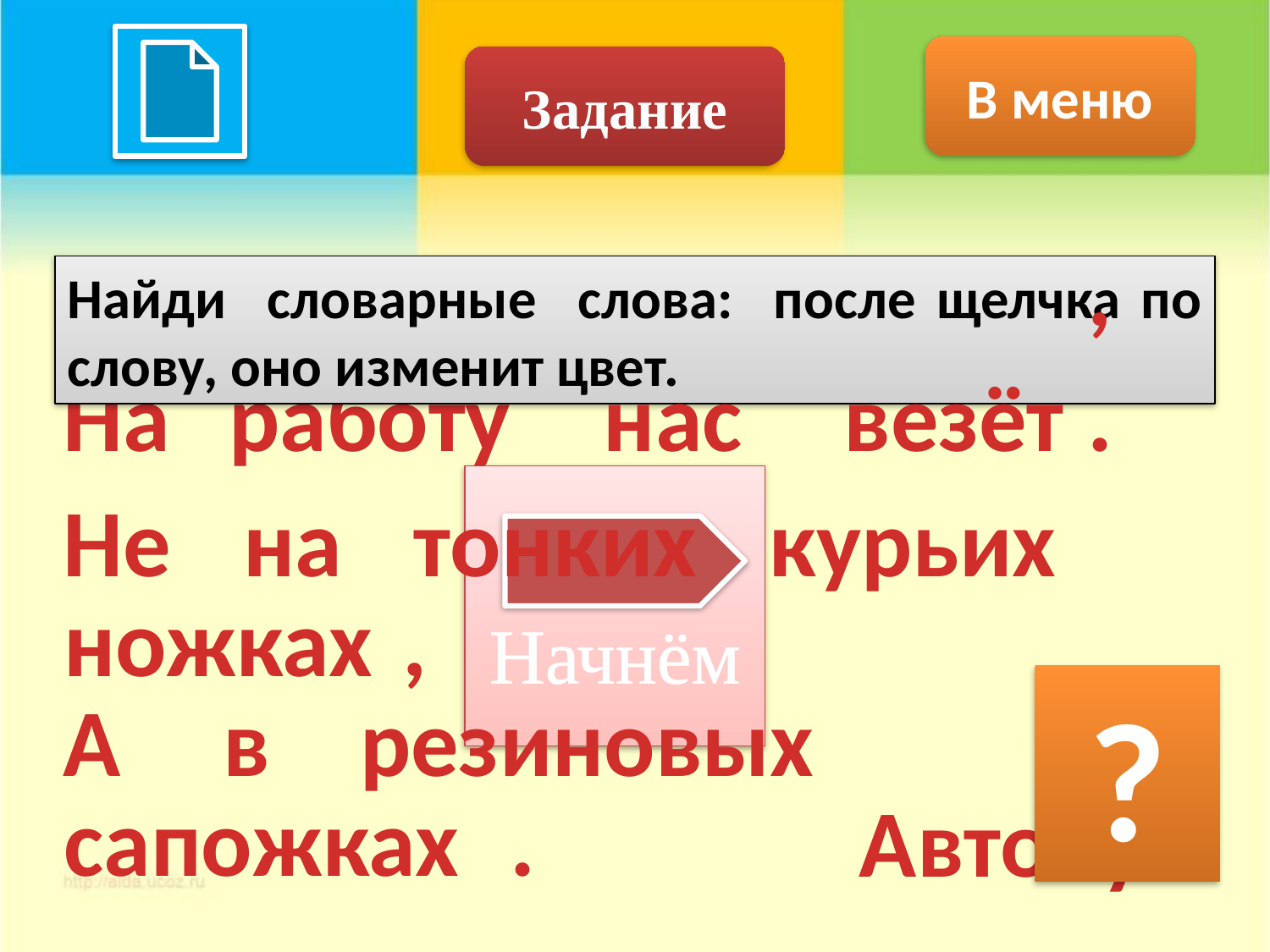

В меню
Задание
Дом
по
улице
идёт
,
Найди  словарные  слова:  после щелчка по слову, оно изменит цвет.
На
работу
нас
везёт
.

Начнём

Не
на
тонких
курьих
ножках
,
?
А
в
резиновых
сапожках
.
Автобус